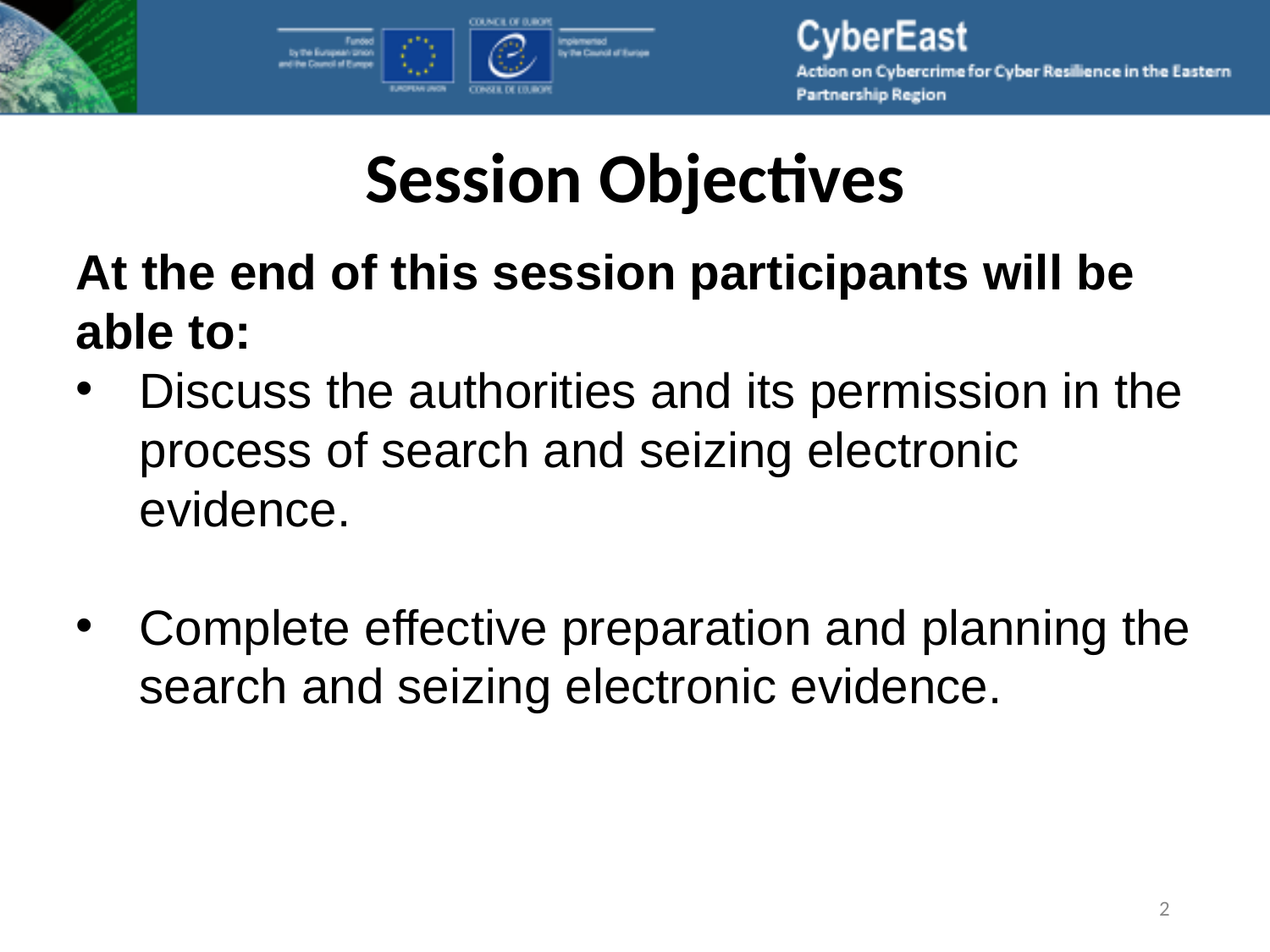

# Session Objectives
At the end of this session participants will be able to:
Discuss the authorities and its permission in the process of search and seizing electronic evidence.

Complete effective preparation and planning the search and seizing electronic evidence.

2